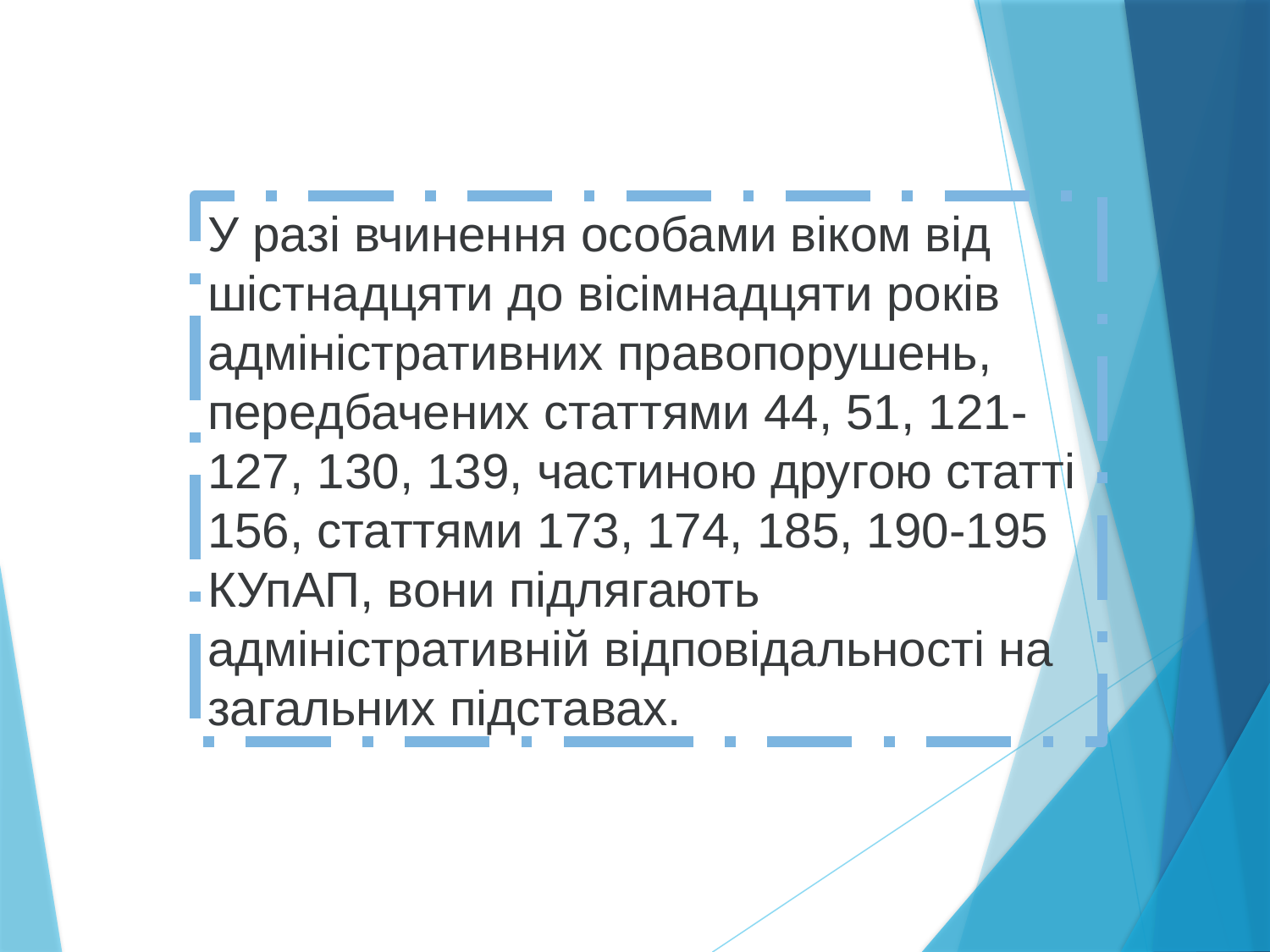

У разі вчинення особами віком від шістнадцяти до вісімнадцяти років адміністративних правопорушень, передбачених статтями 44, 51, 121- 127, 130, 139, частиною другою статті 156, статтями 173, 174, 185, 190-195 КУпАП, вони підлягають адміністративній відповідальності на загальних підставах.